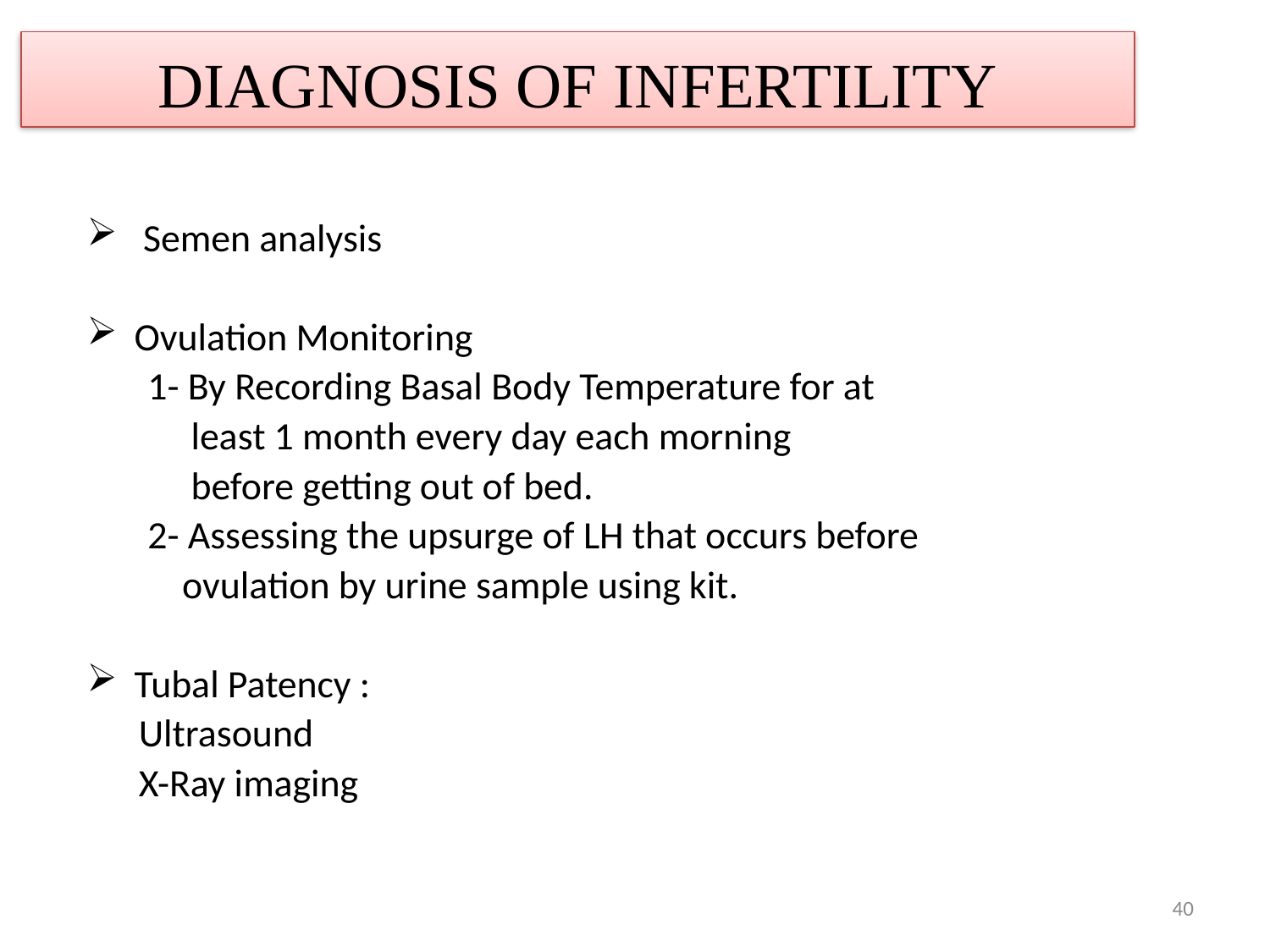

DIAGNOSIS OF INFERTILITY
 Semen analysis

Ovulation Monitoring
       1- By Recording Basal Body Temperature for at
            least 1 month every day each morning
            before getting out of bed.
       2- Assessing the upsurge of LH that occurs before
           ovulation by urine sample using kit.

Tubal Patency :
      Ultrasound
      X-Ray imaging
40